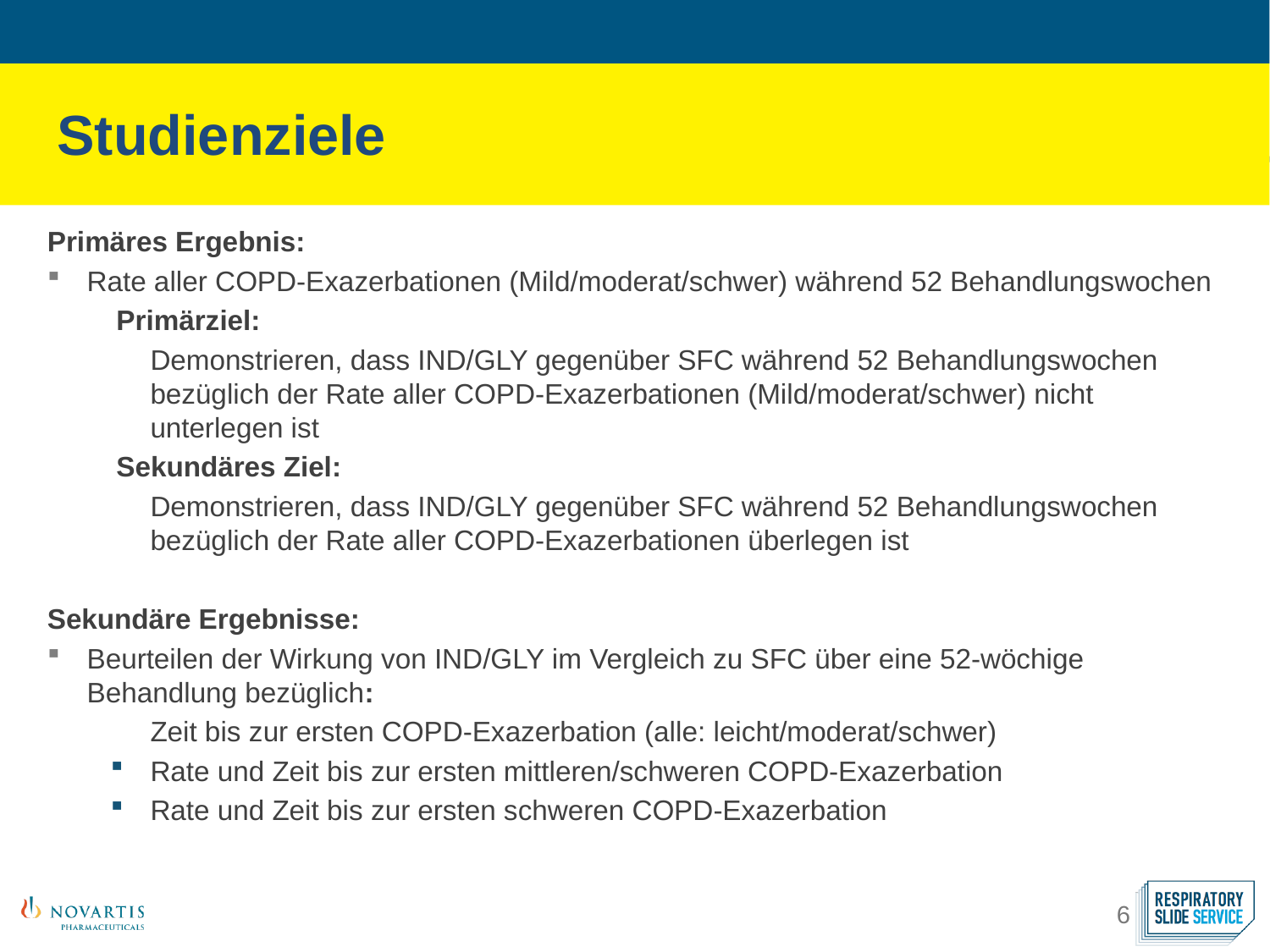

Studienziele
Primäres Ergebnis:
Rate aller COPD-Exazerbationen (Mild/moderat/schwer) während 52 Behandlungswochen
Primärziel:
Demonstrieren, dass IND/GLY gegenüber SFC während 52 Behandlungswochen bezüglich der Rate aller COPD-Exazerbationen (Mild/moderat/schwer) nicht unterlegen ist
Sekundäres Ziel:
Demonstrieren, dass IND/GLY gegenüber SFC während 52 Behandlungswochen bezüglich der Rate aller COPD-Exazerbationen überlegen ist

Sekundäre Ergebnisse:
Beurteilen der Wirkung von IND/GLY im Vergleich zu SFC über eine 52-wöchige Behandlung bezüglich:
Zeit bis zur ersten COPD-Exazerbation (alle: leicht/moderat/schwer)
Rate und Zeit bis zur ersten mittleren/schweren COPD-Exazerbation
Rate und Zeit bis zur ersten schweren COPD-Exazerbation